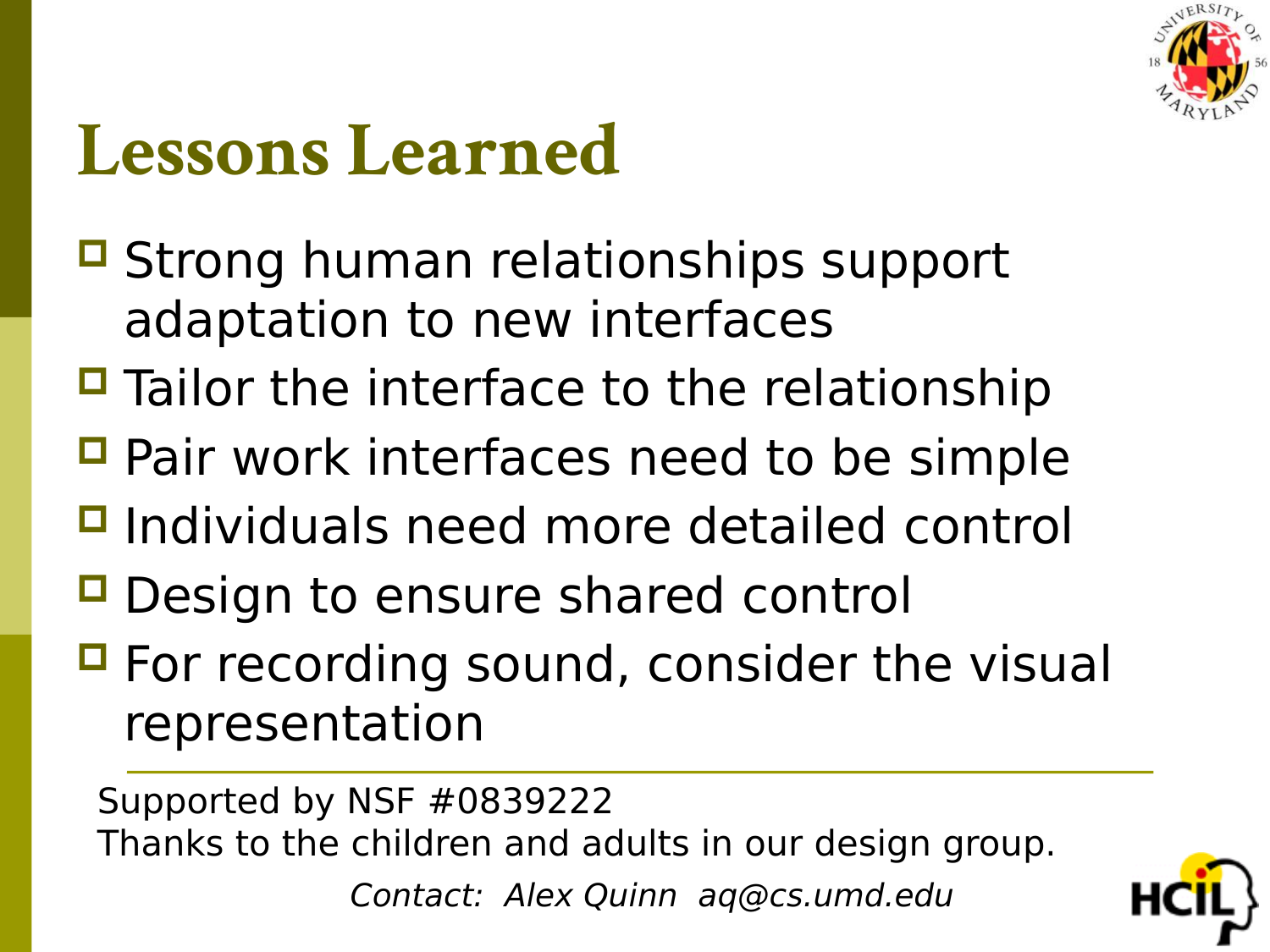

# Lessons Learned
Strong human relationships support adaptation to new interfaces
Tailor the interface to the relationship
Pair work interfaces need to be simple
Individuals need more detailed control
Design to ensure shared control
For recording sound, consider the visual representation
Supported by NSF #0839222
Thanks to the children and adults in our design group.

Contact:  Alex Quinn  aq@cs.umd.edu